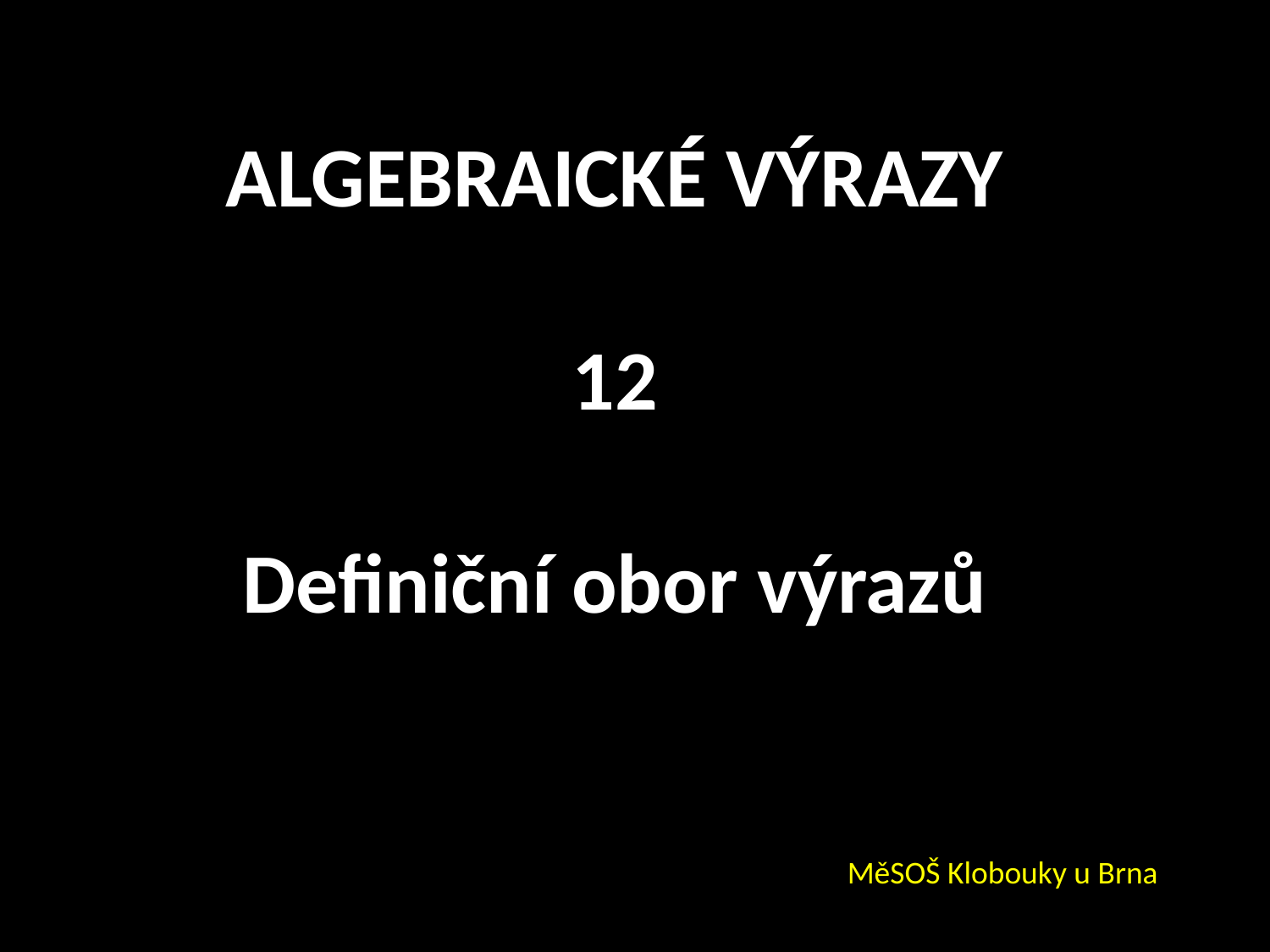

ALGEBRAICKÉ VÝRAZY

12

Definiční obor výrazů

MěSOŠ Klobouky u Brna